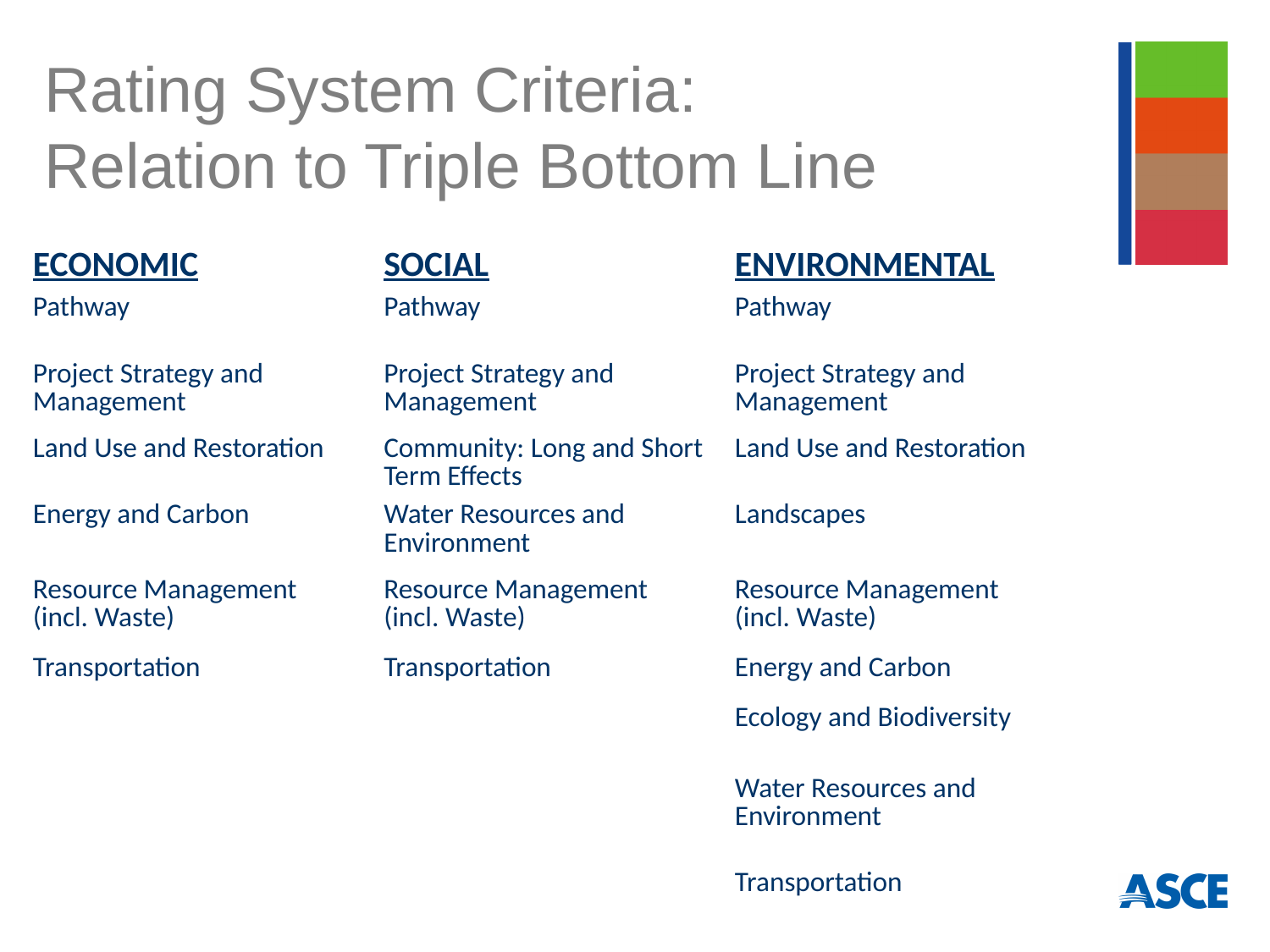

Rating System Criteria:
Relation to Triple Bottom Line
| ECONOMIC | SOCIAL | ENVIRONMENTAL |
| --- | --- | --- |
| Pathway | Pathway | Pathway |
| Project Strategy and Management | Project Strategy and Management | Project Strategy and Management |
| Land Use and Restoration | Community: Long and Short Term Effects | Land Use and Restoration |
| Energy and Carbon | Water Resources and Environment | Landscapes |
| Resource Management (incl. Waste) | Resource Management (incl. Waste) | Resource Management (incl. Waste) |
| Transportation | Transportation | Energy and Carbon |
|  |  | Ecology and Biodiversity |
|  |  | Water Resources and Environment |
|  |  | Transportation |